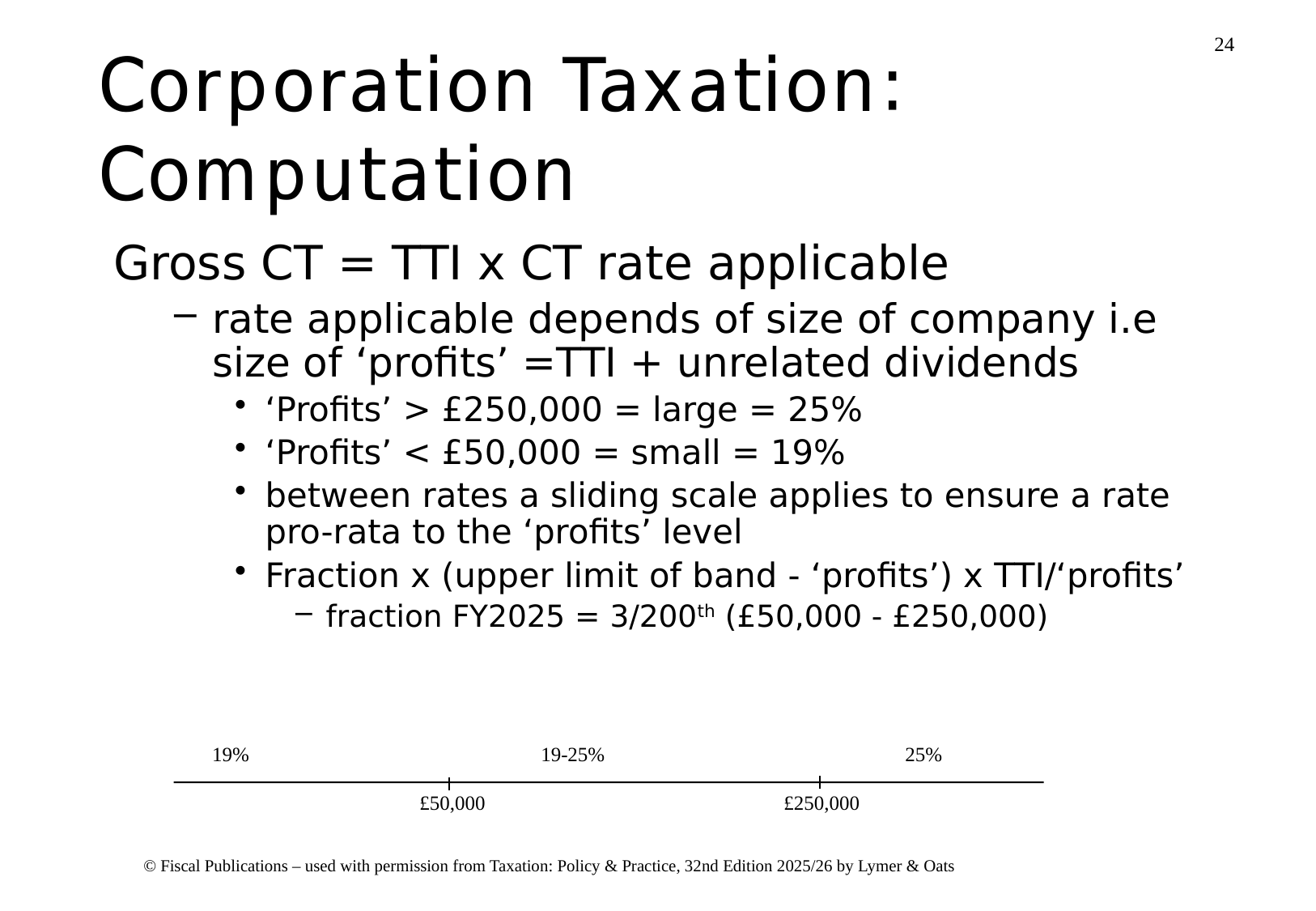

# Corporation Taxation: Computation
Gross CT = TTI x CT rate applicable
rate applicable depends of size of company i.e size of ‘profits’ =TTI + unrelated dividends
‘Profits’ > £250,000 = large = 25%
‘Profits’ < £50,000 = small = 19%
between rates a sliding scale applies to ensure a rate pro-rata to the ‘profits’ level
Fraction x (upper limit of band - ‘profits’) x TTI/‘profits’
fraction FY2025 = 3/200th (£50,000 - £250,000)

       19%			19-25%	                 		25%

		£50,000			£250,000